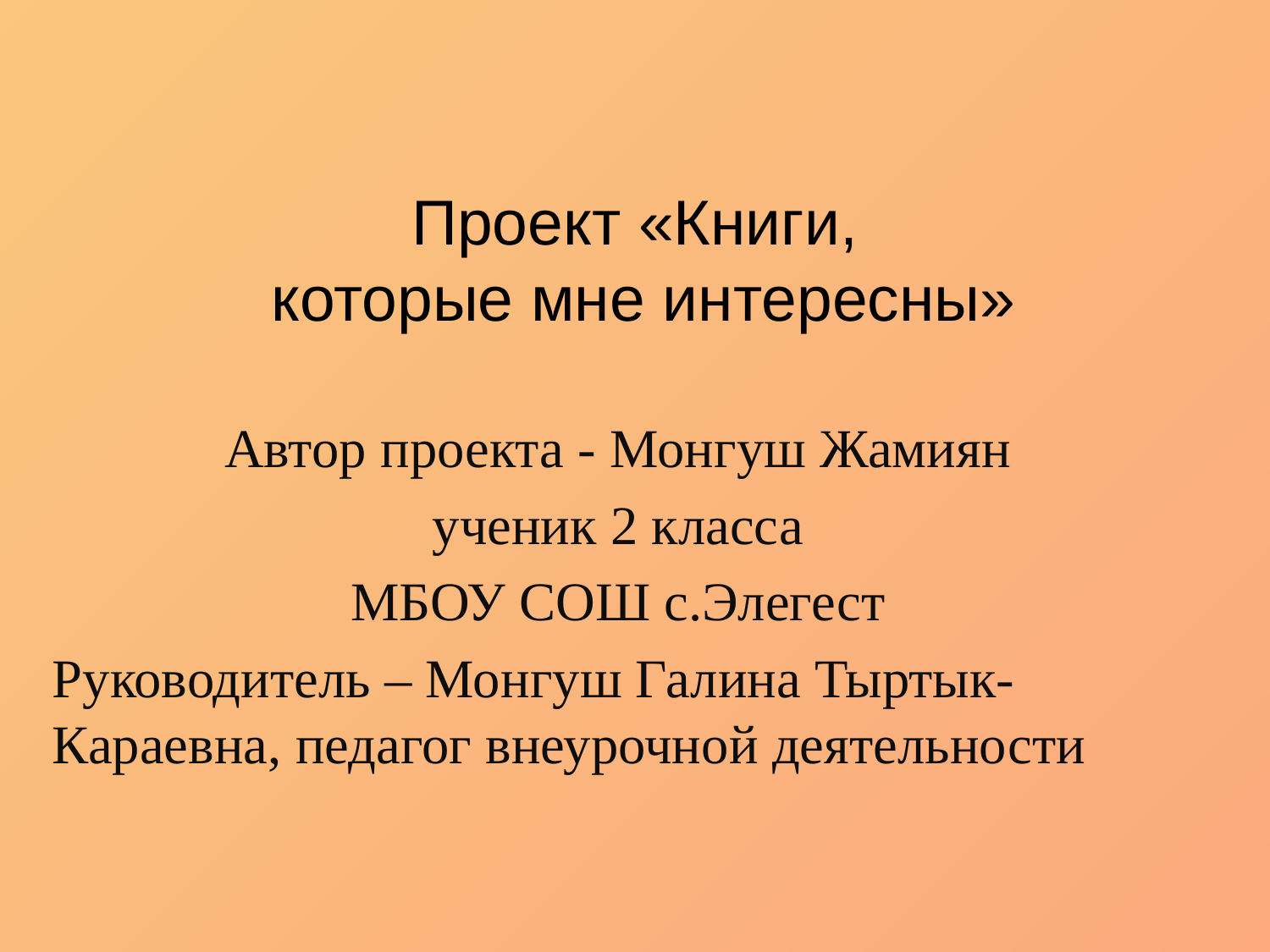

# Проект «Книги, которые мне интересны»
Автор проекта - Монгуш Жамиян
ученик 2 класса
МБОУ СОШ с.Элегест
Руководитель – Монгуш Галина Тыртык-Караевна, педагог внеурочной деятельности